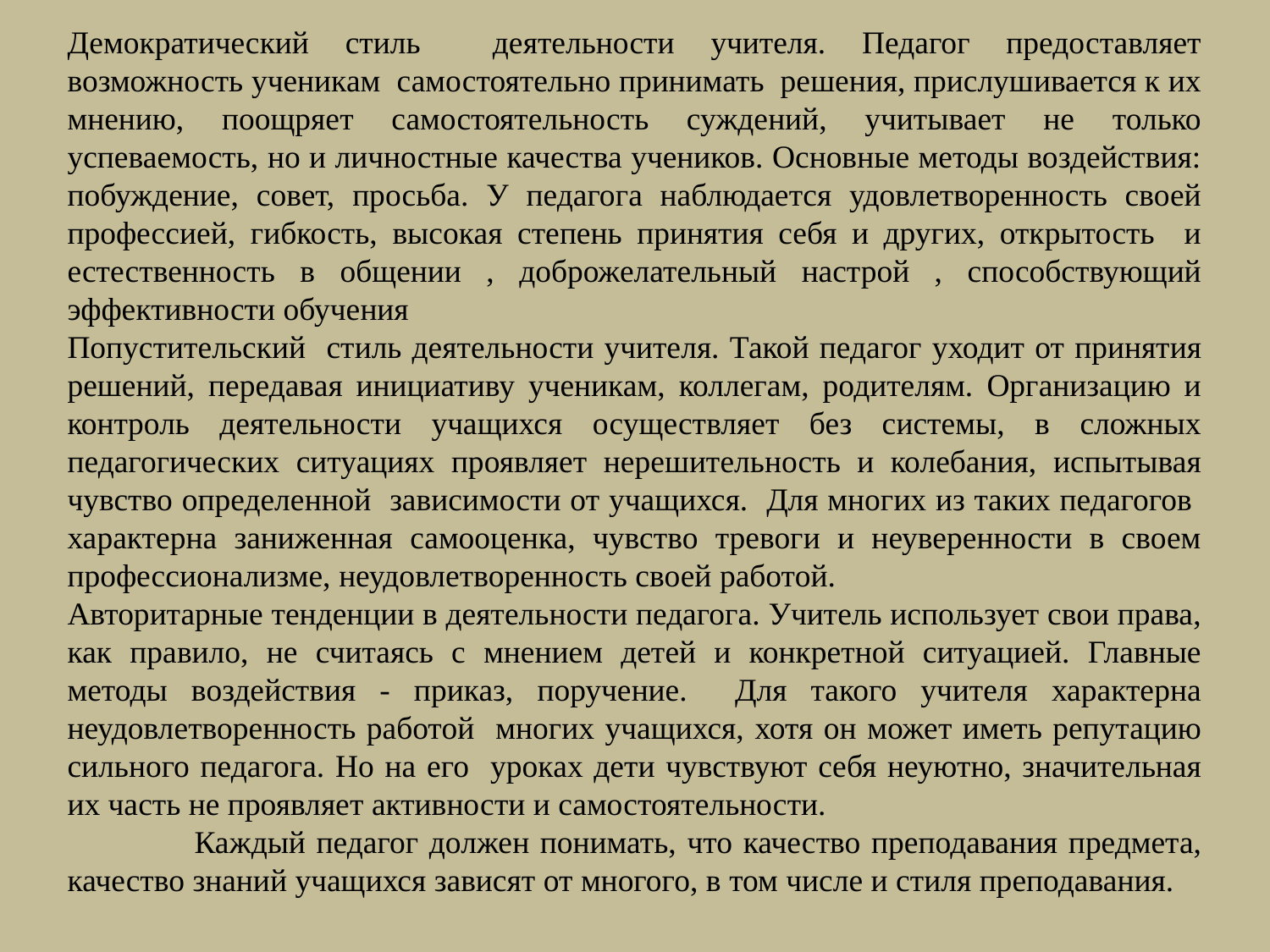

Демократический стиль  деятельности учителя. Педагог предоставляет возможность ученикам  самостоятельно принимать  решения, прислушивается к их мнению, поощряет самостоятельность суждений, учитывает не только успеваемость, но и личностные качества учеников. Основные методы воздействия: побуждение, совет, просьба. У педагога наблюдается удовлетворенность своей профессией, гибкость, высокая степень принятия себя и других, открытость  и естественность в общении , доброжелательный настрой , способствующий эффективности обучения
Попустительский  стиль деятельности учителя. Такой педагог уходит от принятия решений, передавая инициативу ученикам, коллегам, родителям. Организацию и контроль деятельности учащихся осуществляет без системы, в сложных педагогических ситуациях проявляет нерешительность и колебания, испытывая чувство определенной  зависимости от учащихся.  Для многих из таких педагогов  характерна заниженная самооценка, чувство тревоги и неуверенности в своем профессионализме, неудовлетворенность своей работой.
Авторитарные тенденции в деятельности педагога. Учитель использует свои права, как правило, не считаясь с мнением детей и конкретной ситуацией. Главные методы воздействия - приказ, поручение.  Для такого учителя характерна неудовлетворенность работой  многих учащихся, хотя он может иметь репутацию сильного педагога. Но на его  уроках дети чувствуют себя неуютно, значительная их часть не проявляет активности и самостоятельности.
	Каждый педагог должен понимать, что качество преподавания предмета, качество знаний учащихся зависят от многого, в том числе и стиля преподавания.